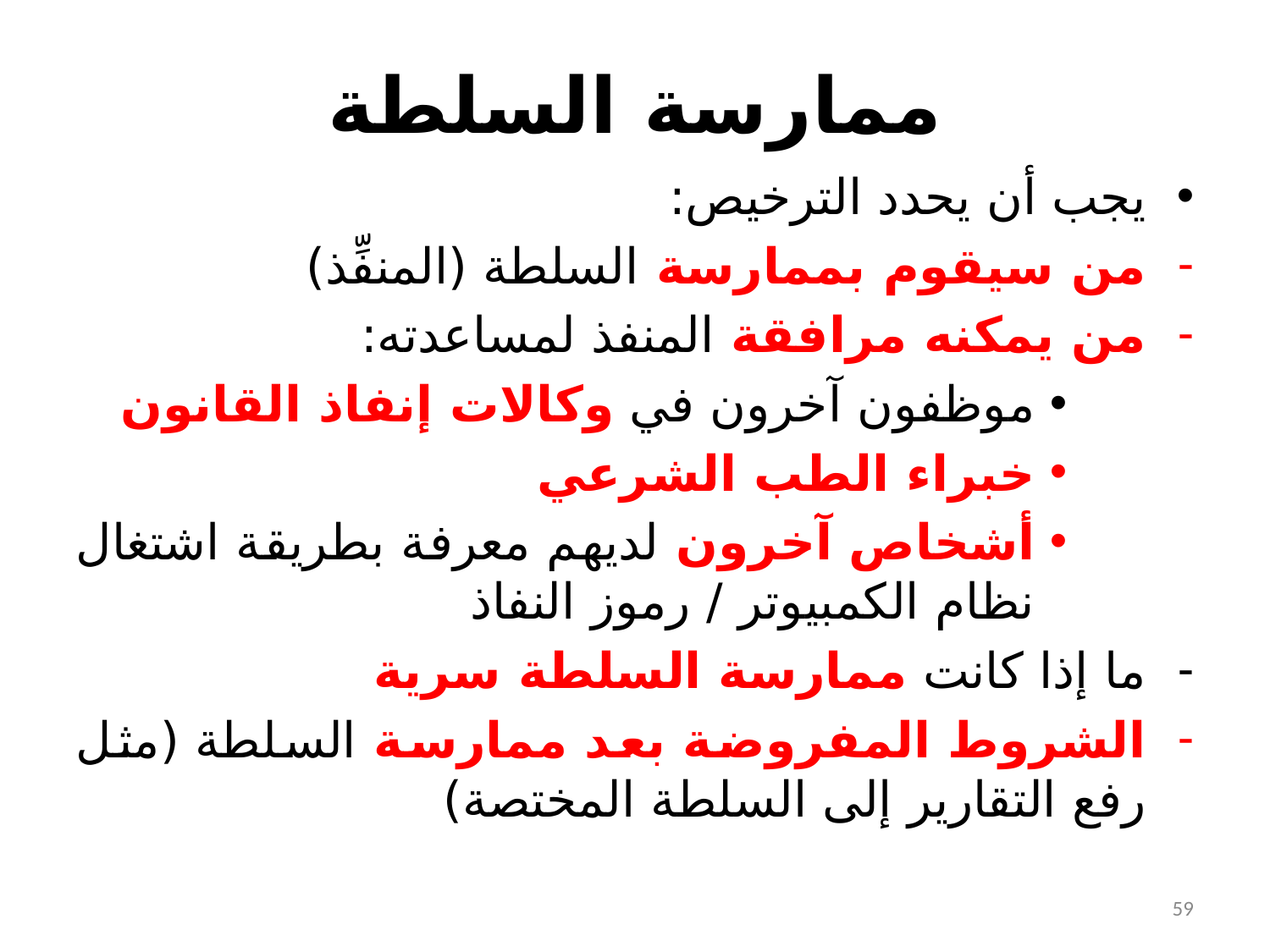

# ممارسة السلطة
يجب أن يحدد الترخيص:
من سيقوم بممارسة السلطة (المنفِّذ)
من يمكنه مرافقة المنفذ لمساعدته:
موظفون آخرون في وكالات إنفاذ القانون
خبراء الطب الشرعي
أشخاص آخرون لديهم معرفة بطريقة اشتغال نظام الكمبيوتر / رموز النفاذ
ما إذا كانت ممارسة السلطة سرية
الشروط المفروضة بعد ممارسة السلطة (مثل رفع التقارير إلى السلطة المختصة)
59